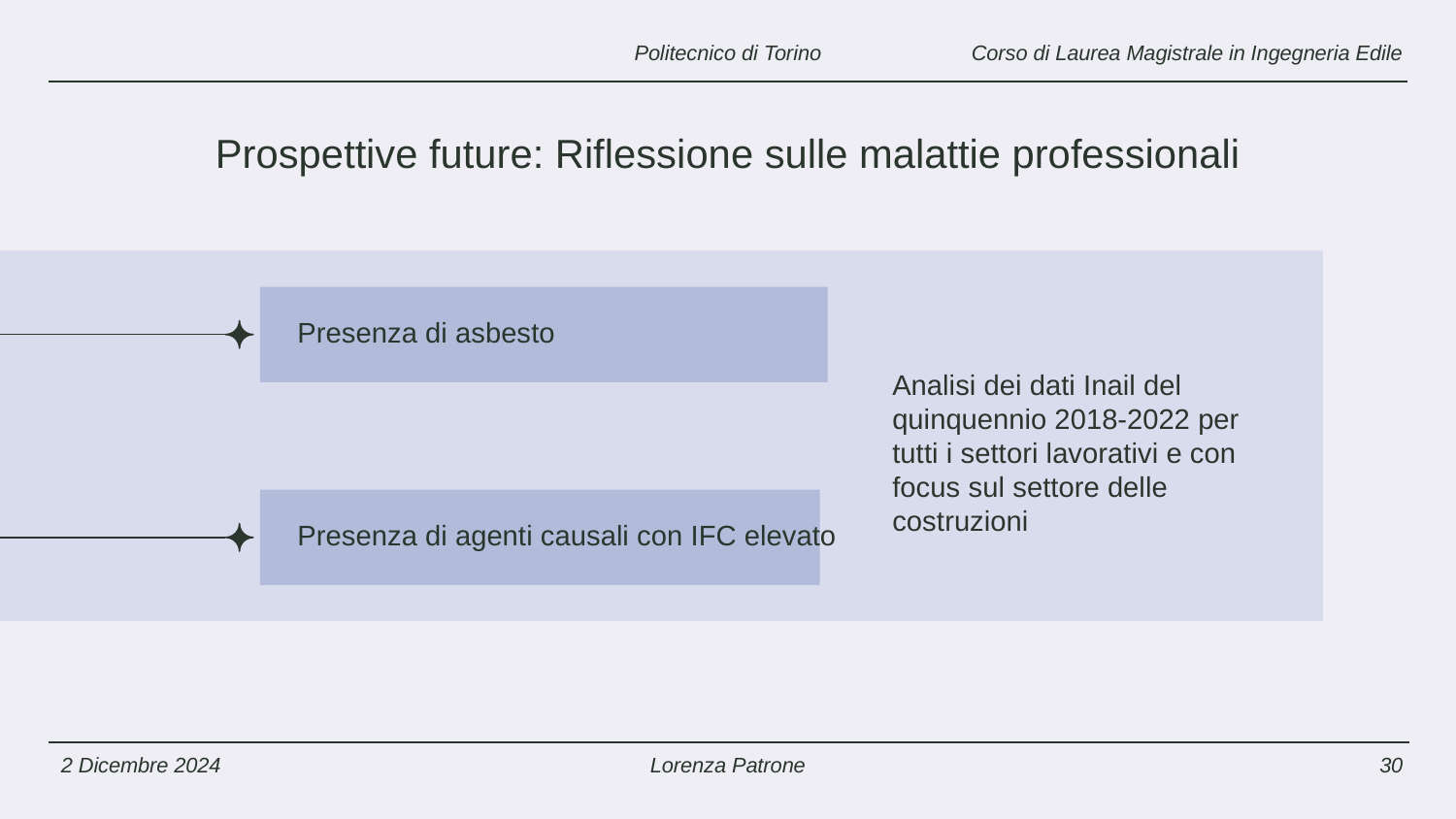

Corso di Laurea Magistrale in Ingegneria Edile

Politecnico di Torino

Prospettive future: Riflessione sulle malattie professionali

Presenza di asbesto

Analisi dei dati Inail del quinquennio 2018-2022 per tutti i settori lavorativi e con focus sul settore delle costruzioni

Presenza di agenti causali con IFC elevato

2 Dicembre 2024

Lorenza Patrone

30